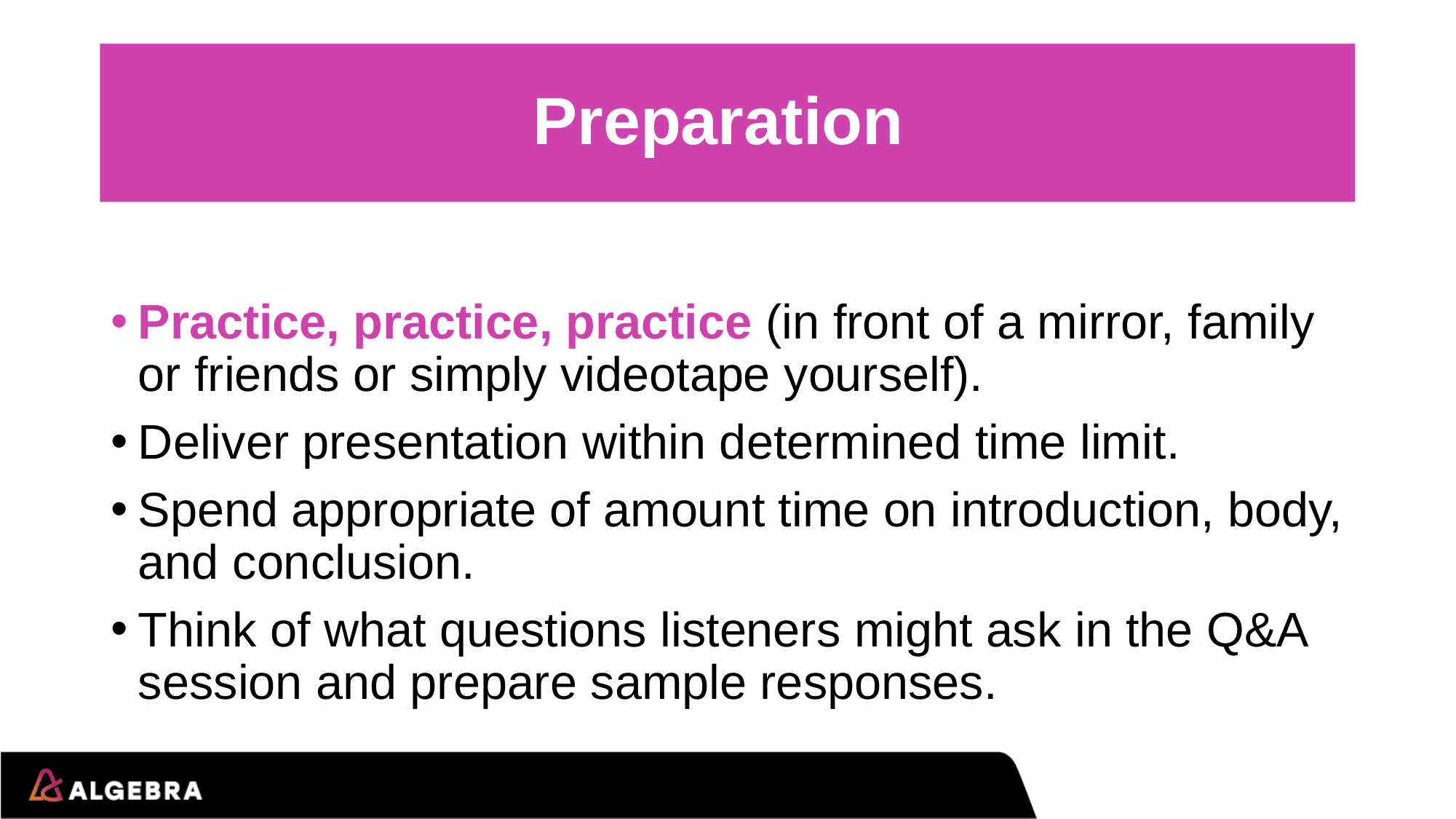

# Preparation

Practice, practice, practice (in front of a mirror, family or friends or simply videotape yourself).
Deliver presentation within determined time limit.
Spend appropriate of amount time on introduction, body, and conclusion.
Think of what questions listeners might ask in the Q&A session and prepare sample responses.